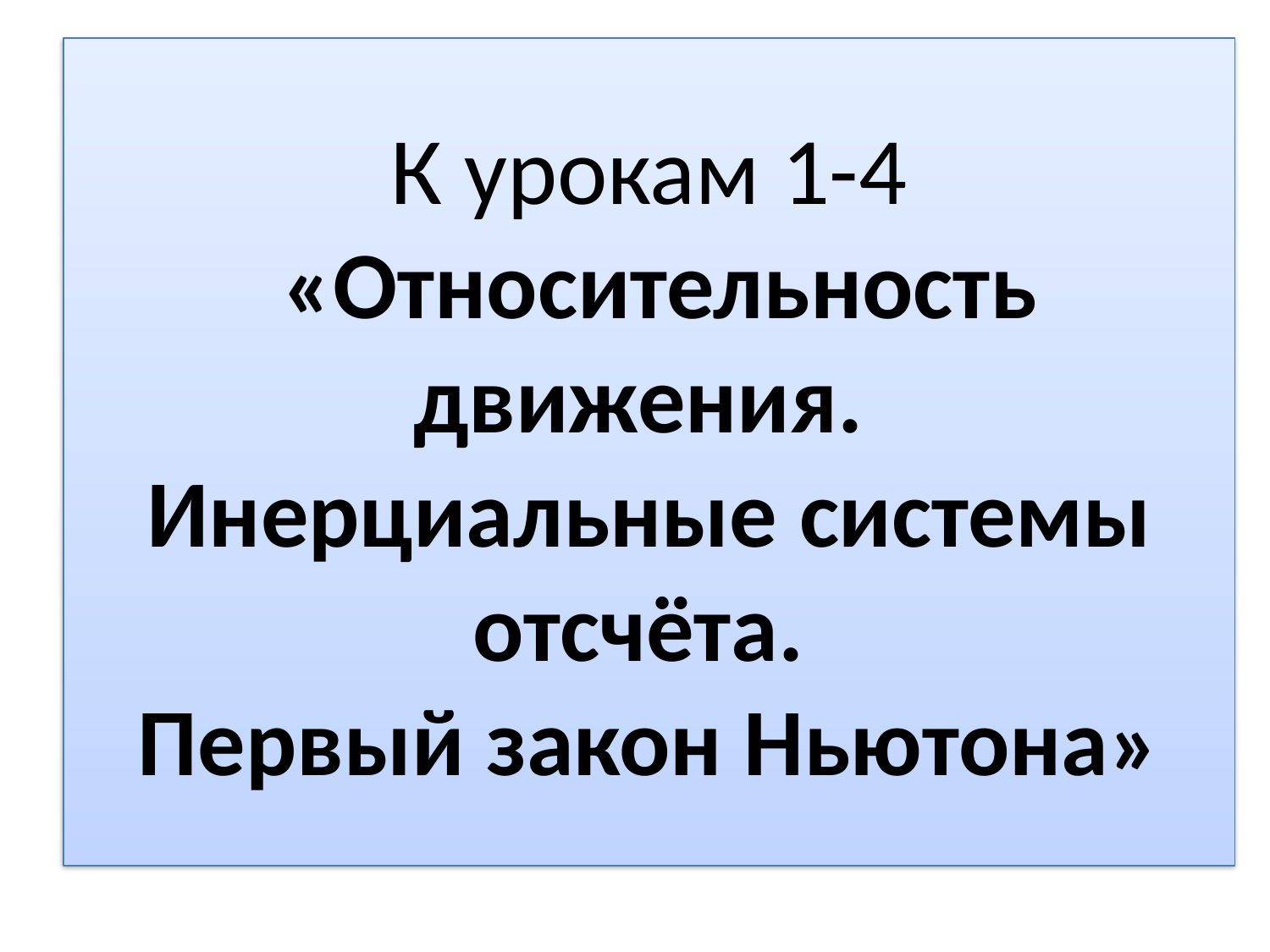

# К урокам 1-4 «Относительность движения. Инерциальные системы отсчёта. Первый закон Ньютона»